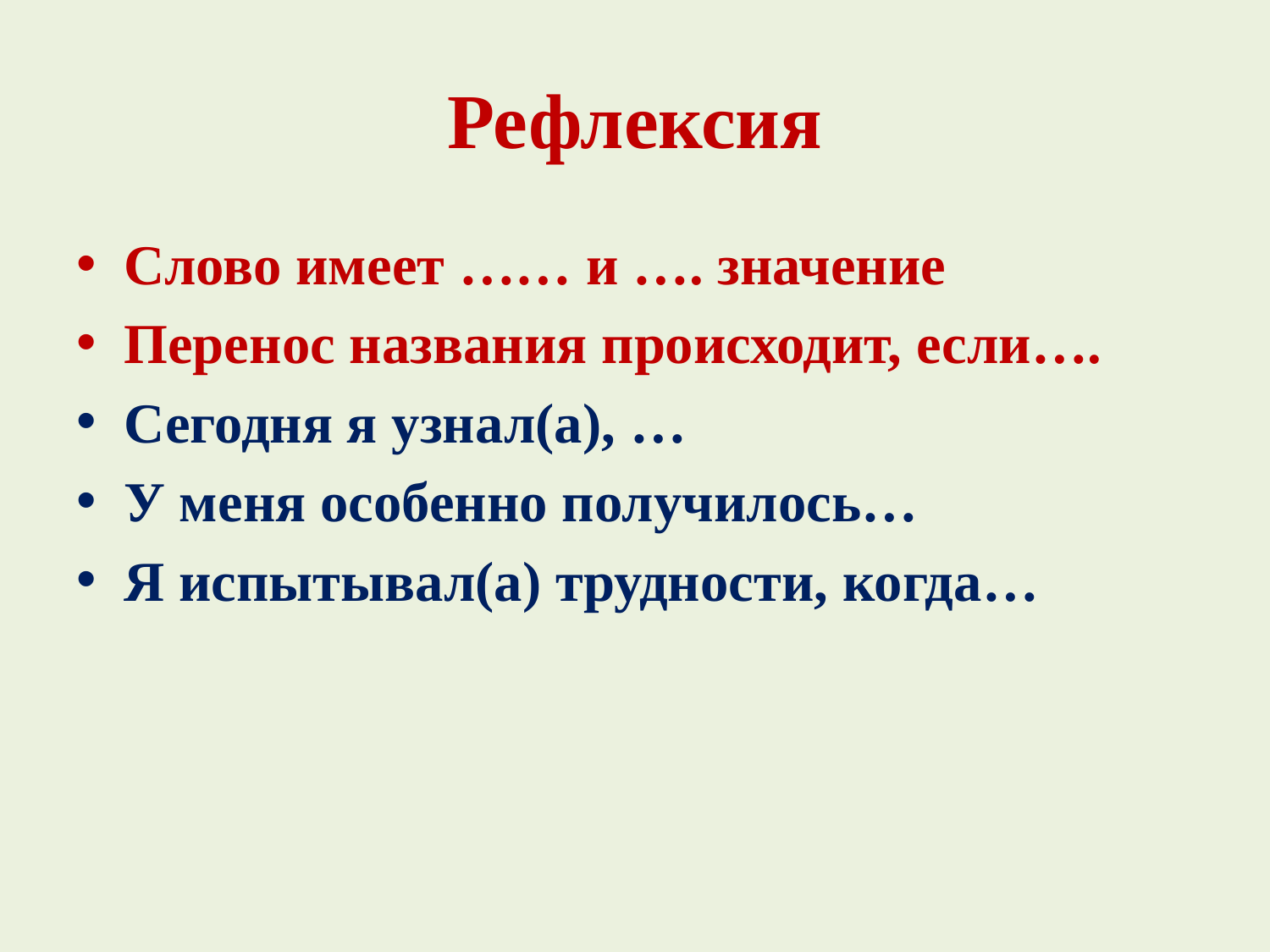

# Рефлексия
Слово имеет …… и …. значение
Перенос названия происходит, если….
Сегодня я узнал(а), …
У меня особенно получилось…
Я испытывал(а) трудности, когда…